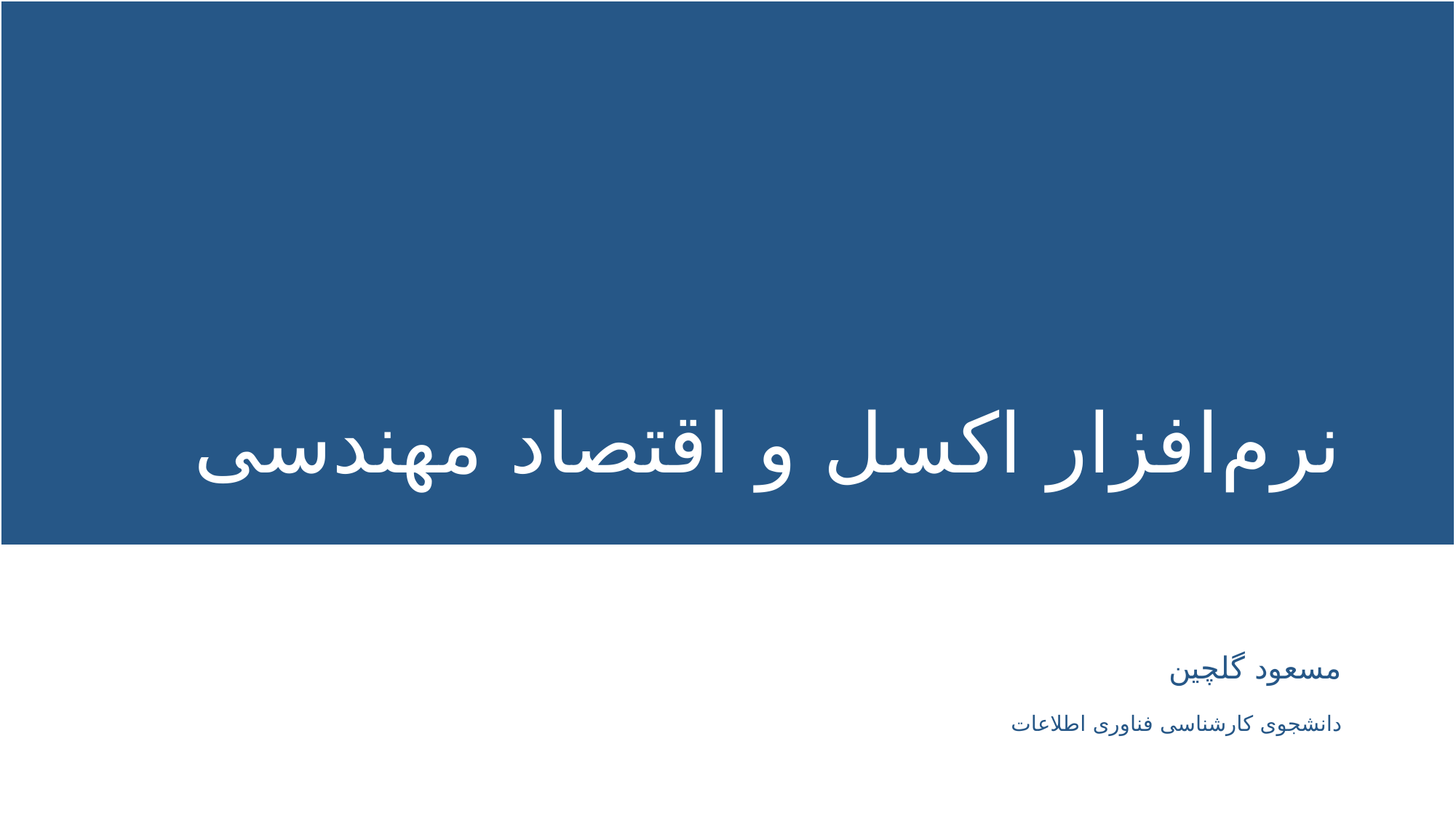

# نرم‌افزار اکسل و اقتصاد مهندسی
مسعود گلچین
دانشجوی کارشناسی فناوری اطلاعات